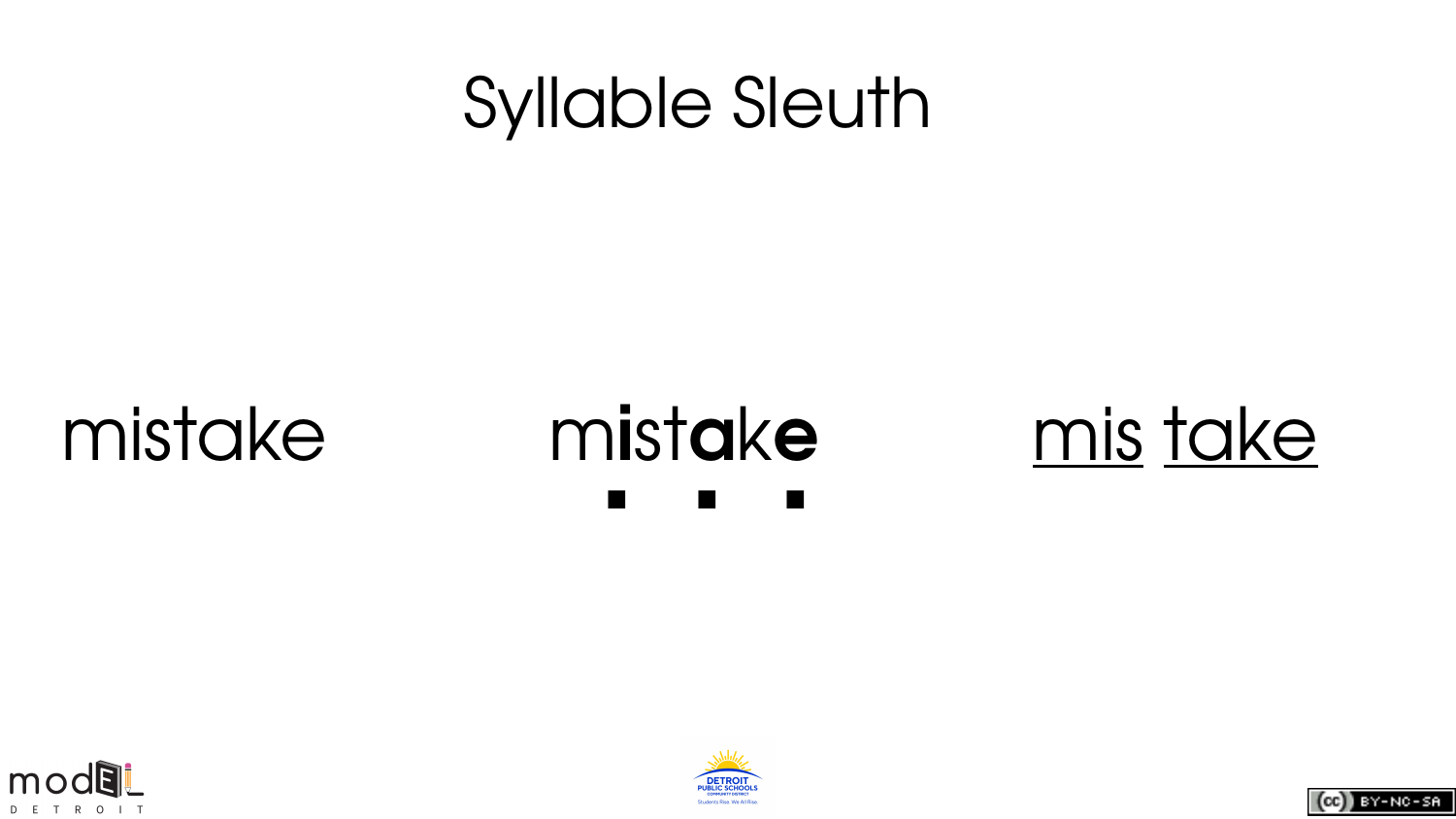

# Syllable Sleuth

mistake

mistake

mis take

.
.
.